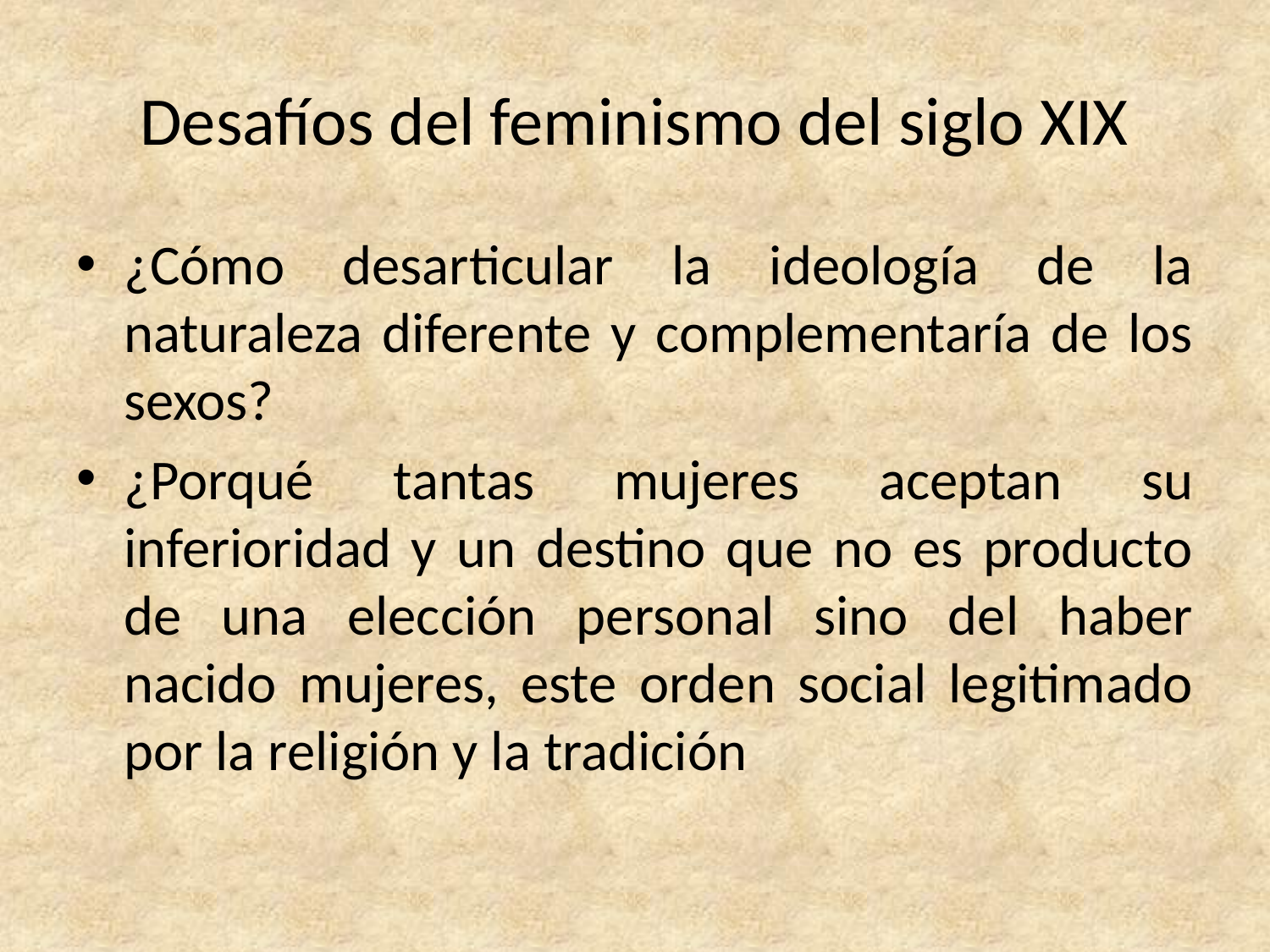

# Desafíos del feminismo del siglo XIX
¿Cómo desarticular la ideología de la naturaleza diferente y complementaría de los sexos?
¿Porqué tantas mujeres aceptan su inferioridad y un destino que no es producto de una elección personal sino del haber nacido mujeres, este orden social legitimado por la religión y la tradición